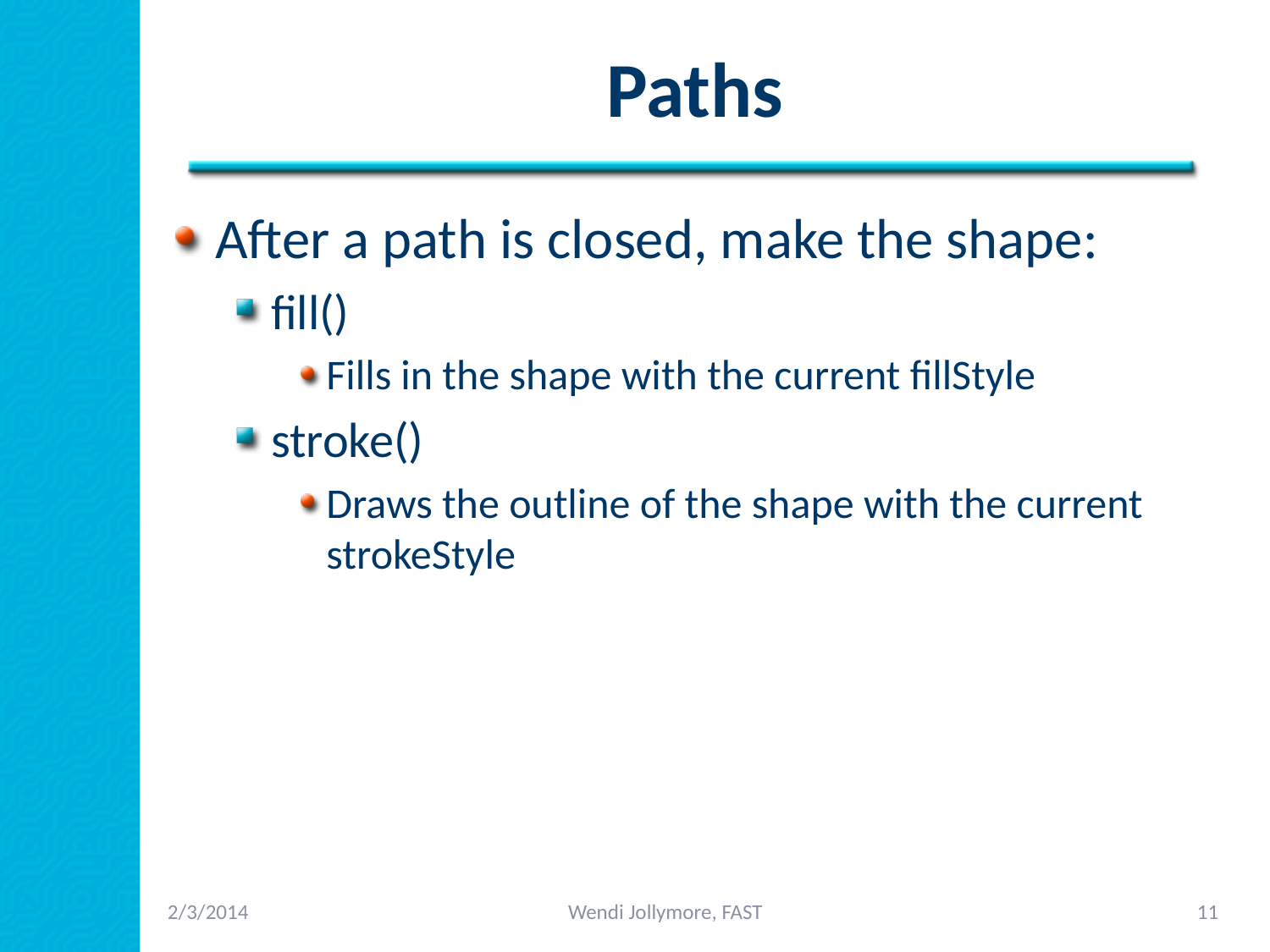

# Paths
After a path is closed, make the shape:
fill()
Fills in the shape with the current fillStyle
stroke()
Draws the outline of the shape with the current strokeStyle

2/3/2014
Wendi Jollymore, FAST
11